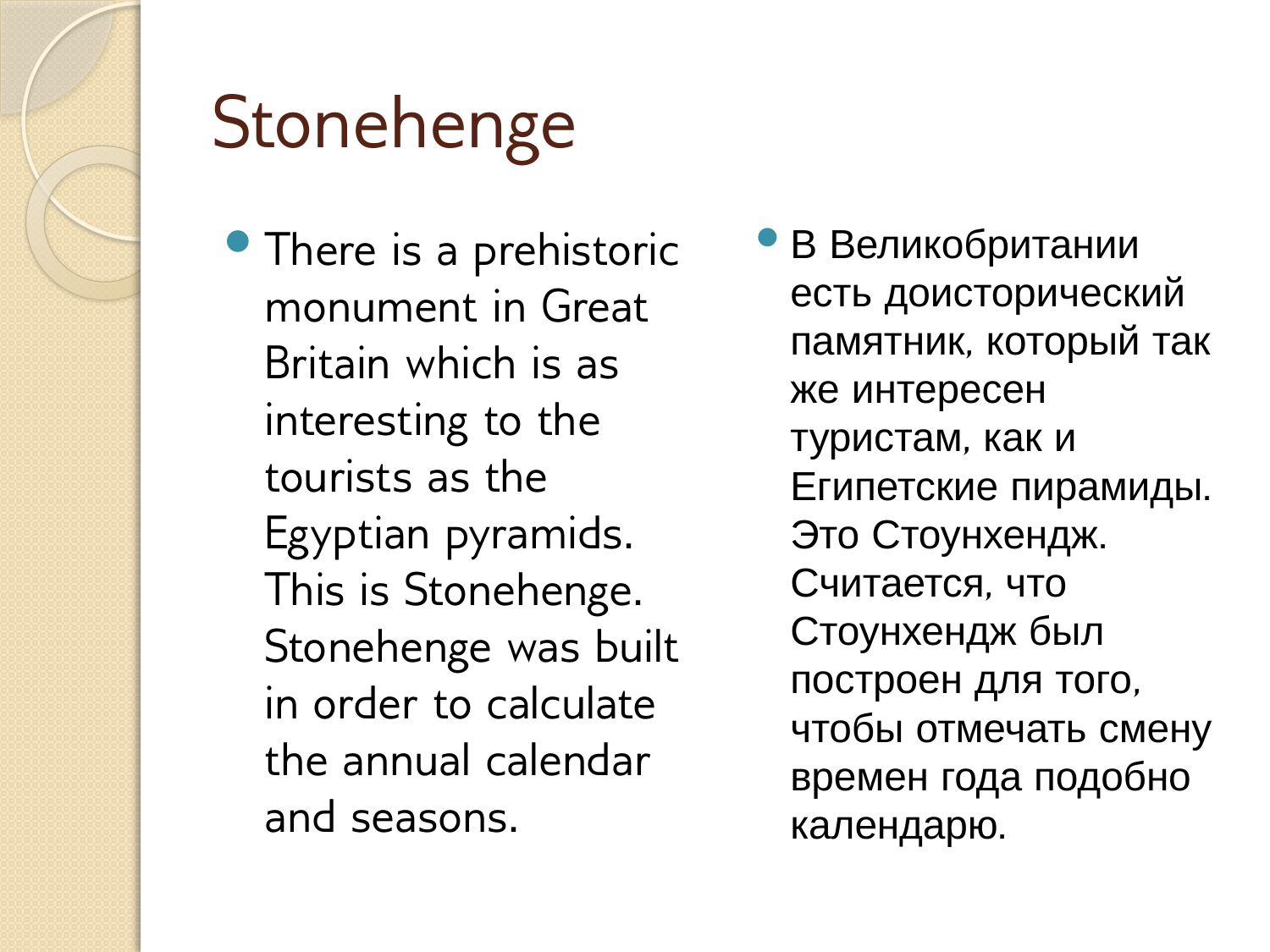

# Stonehenge
There is a prehistoric monument in Great Britain which is as interesting to the tourists as the Egyptian pyramids. This is Stonehenge. Stonehenge was built in order to calculate the annual calendar and seasons.
В Великобритании есть доисторический памятник, который так же интересен туристам, как и Египетские пирамиды. Это Стоунхендж. Считается, что Стоунхендж был построен для того, чтобы отмечать смену времен года подобно календарю.